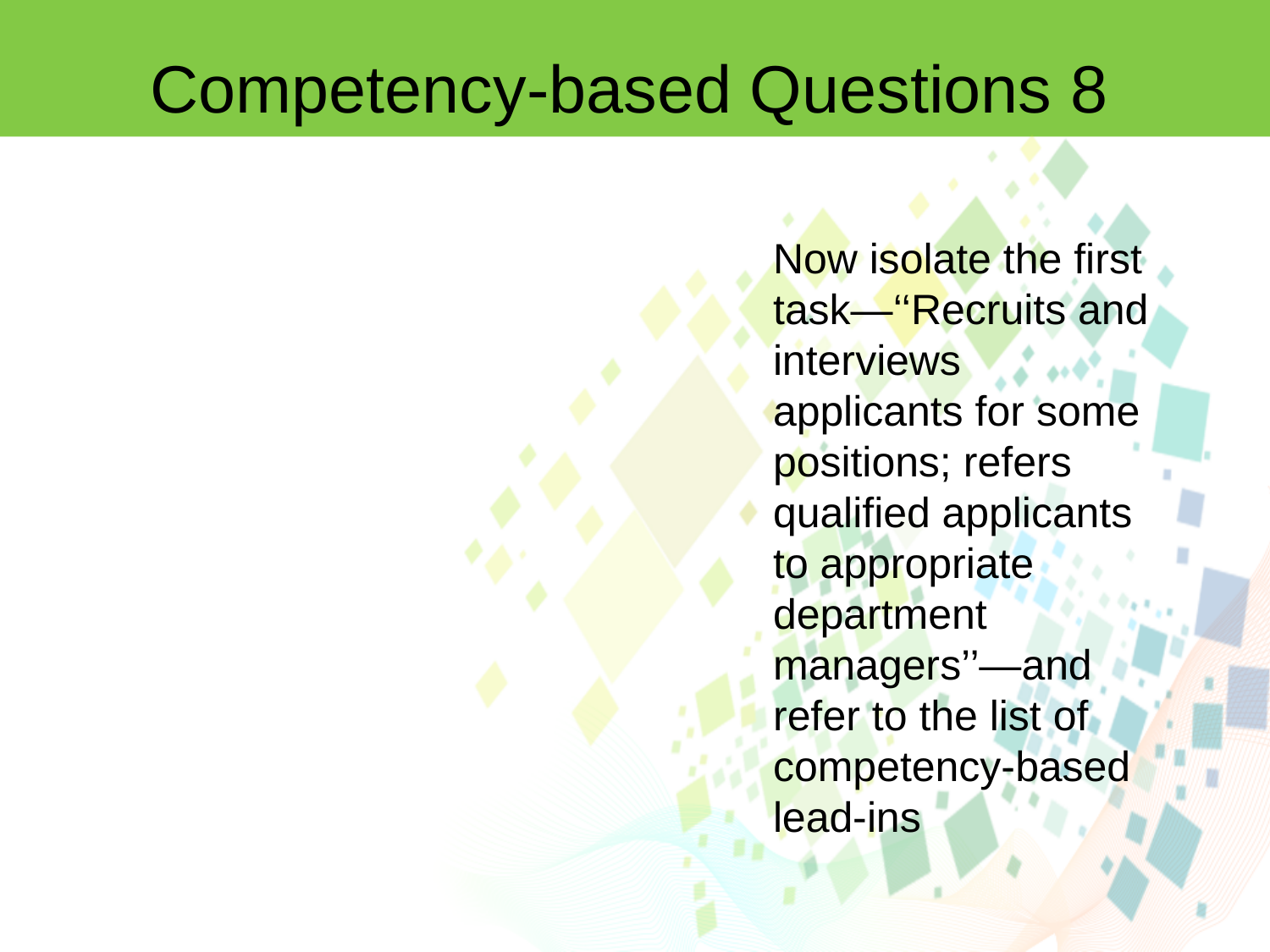

Competency-based Questions 8
Now isolate the first task—‘‘Recruits and interviews applicants for some
positions; refers qualified applicants to appropriate department managers’’—and
refer to the list of competency-based lead-ins